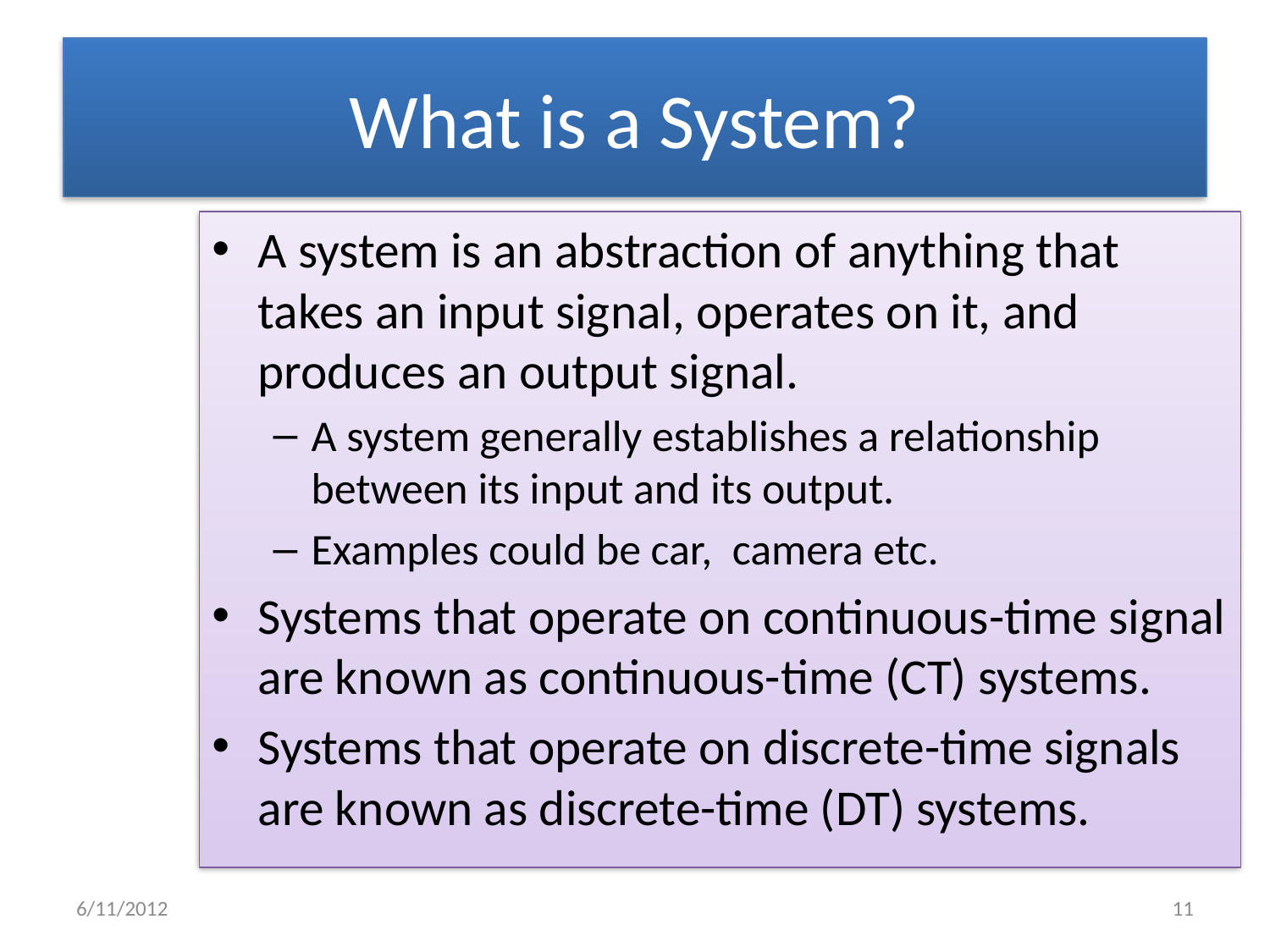

# What is a System?
A system is an abstraction of anything that takes an input signal, operates on it, and produces an output signal.
A system generally establishes a relationship between its input and its output.
Examples could be car,  camera etc.
Systems that operate on continuous-time signal are known as continuous-time (CT) systems.
Systems that operate on discrete-time signals are known as discrete-time (DT) systems.

6/11/2012

11